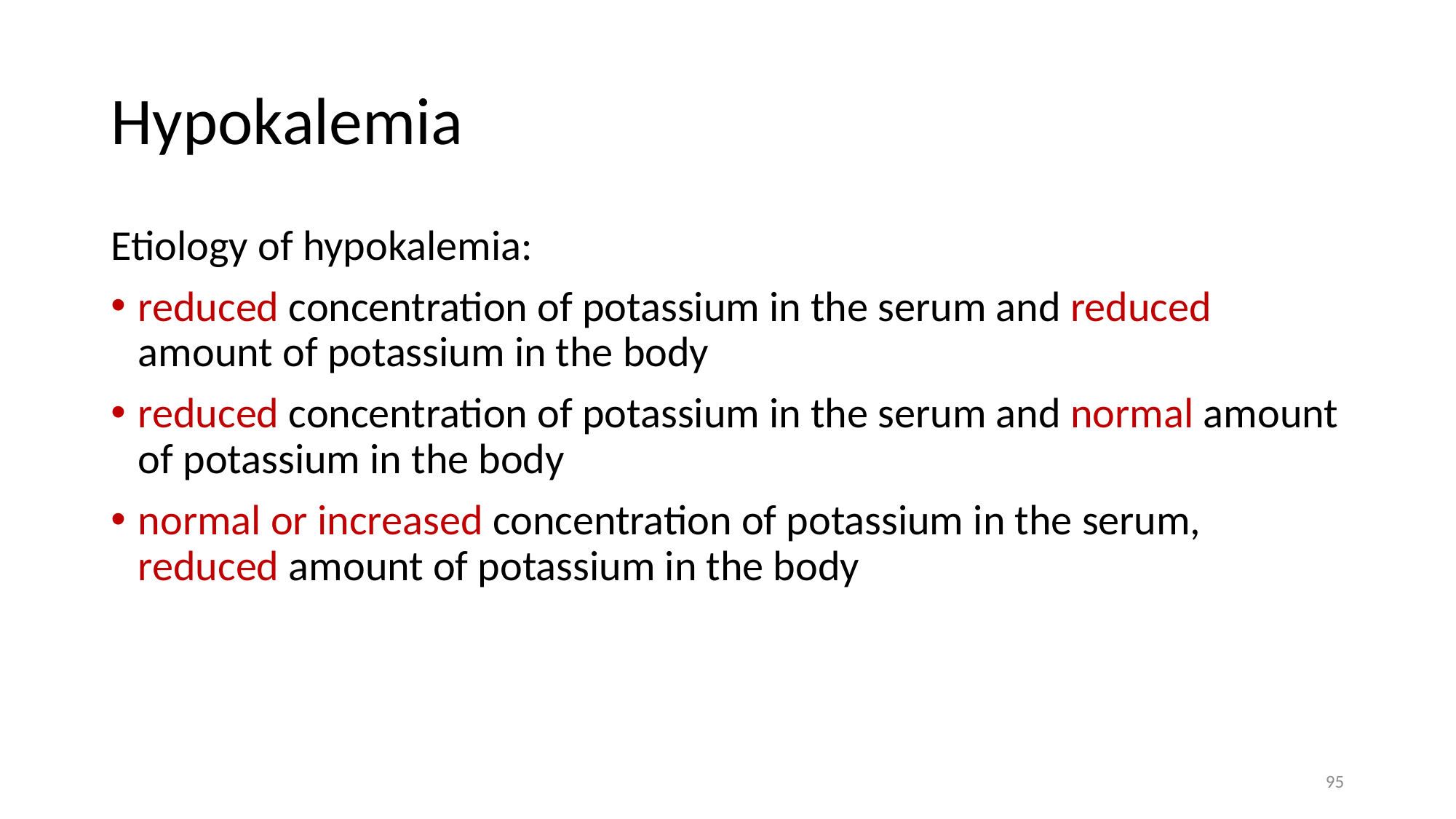

# Hypokalemia
Etiology of hypokalemia:
reduced concentration of potassium in the serum and reduced amount of potassium in the body
reduced concentration of potassium in the serum and normal amount of potassium in the body
normal or increased concentration of potassium in the serum, reduced amount of potassium in the body
95